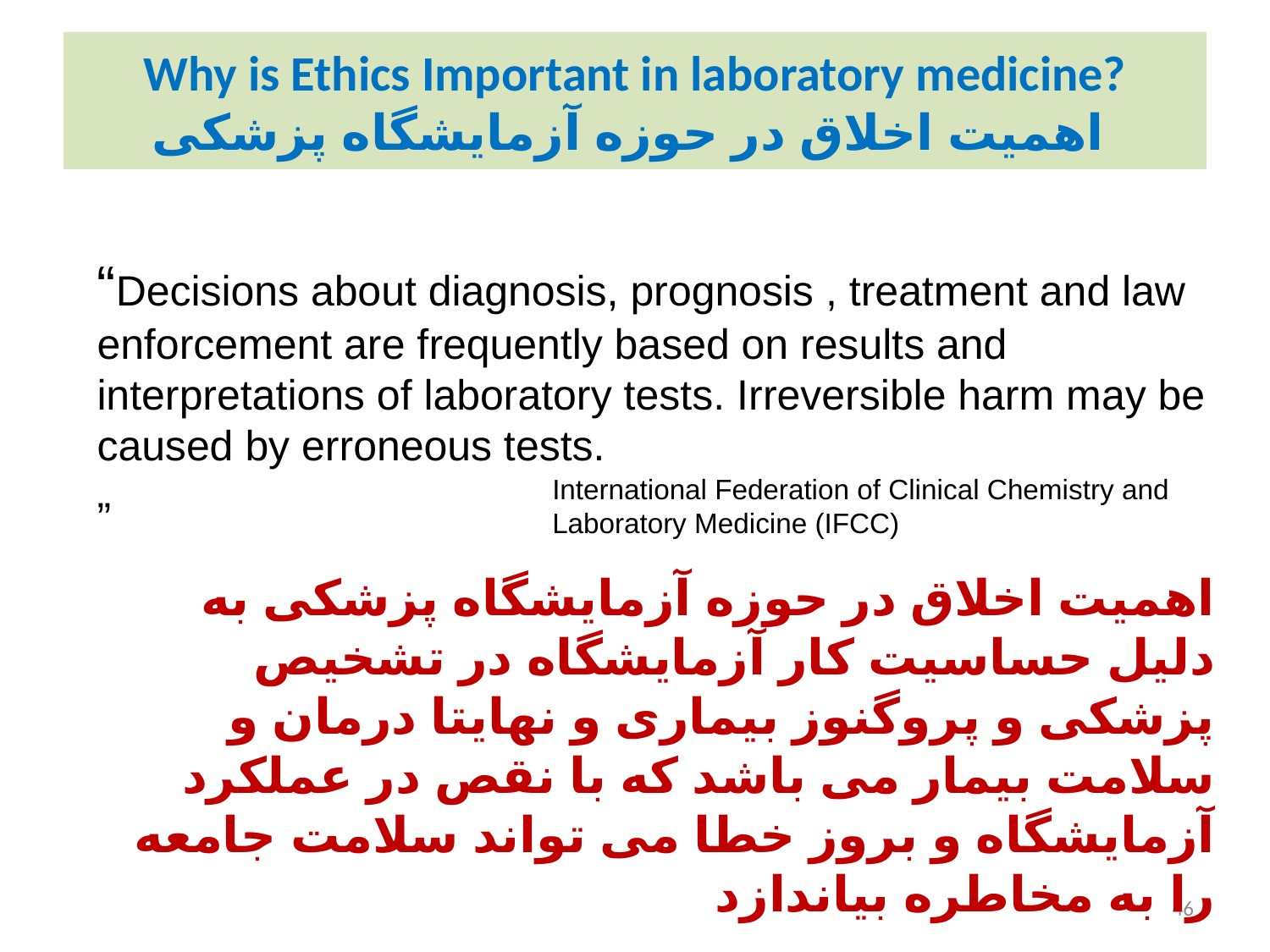

# Why is Ethics Important in laboratory medicine? اهمیت اخلاق در حوزه آزمایشگاه پزشکی
“Decisions about diagnosis, prognosis , treatment and law enforcement are frequently based on results and interpretations of laboratory tests. Irreversible harm may be caused by erroneous tests.
”
اهمیت اخلاق در حوزه آزمایشگاه پزشکی به دلیل حساسیت کار آزمایشگاه در تشخیص پزشکی و پروگنوز بیماری و نهایتا درمان و سلامت بیمار می باشد که با نقص در عملکرد آزمایشگاه و بروز خطا می تواند سلامت جامعه را به مخاطره بیاندازد
International Federation of Clinical Chemistry and Laboratory Medicine (IFCC)
46